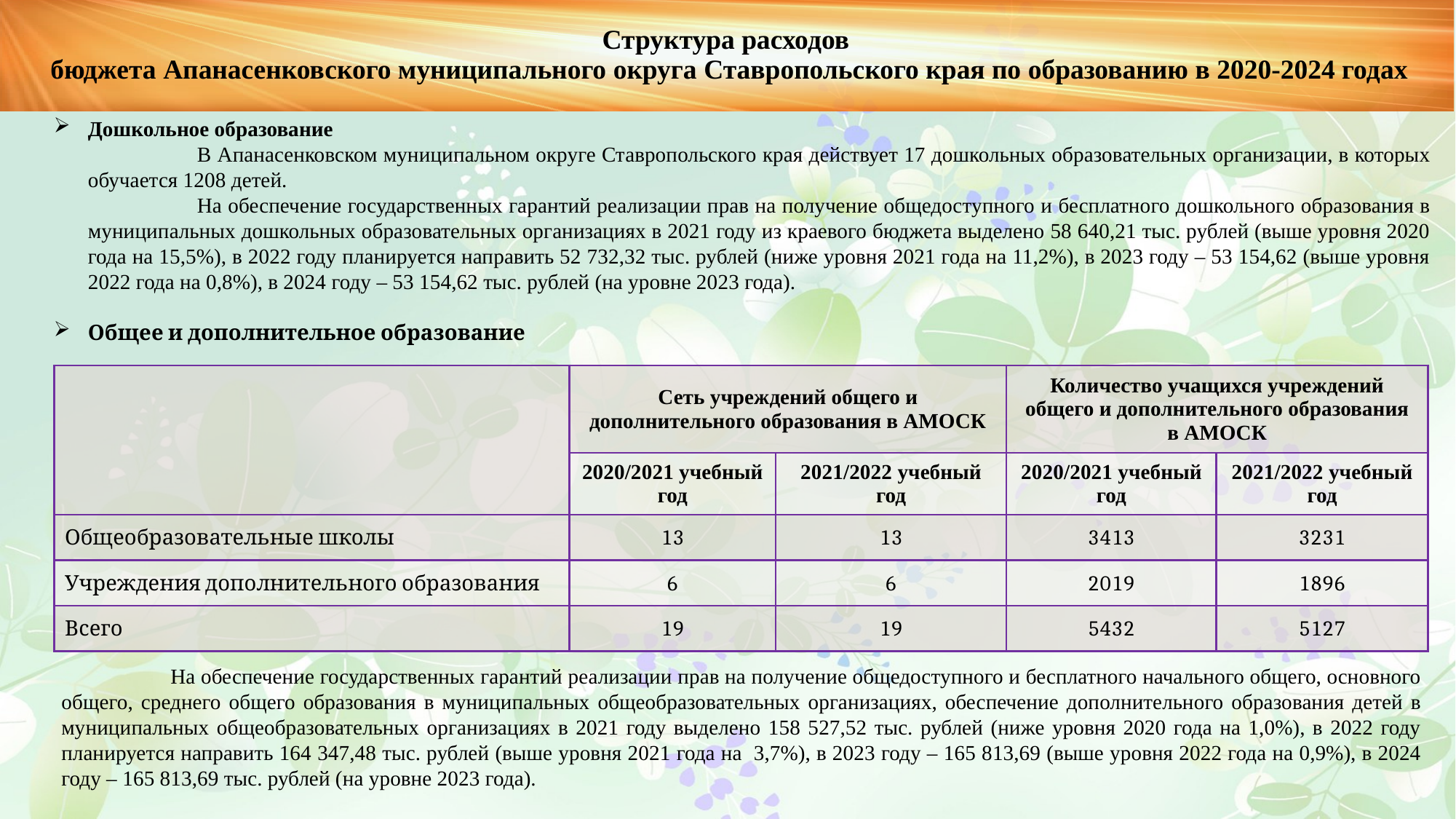

Структура расходов
 бюджета Апанасенковского муниципального округа Ставропольского края по образованию в 2020-2024 годах
Дошкольное образование
		В Апанасенковском муниципальном округе Ставропольского края действует 17 дошкольных образовательных организации, в которых обучается 1208 детей.
		На обеспечение государственных гарантий реализации прав на получение общедоступного и бесплатного дошкольного образования в муниципальных дошкольных образовательных организациях в 2021 году из краевого бюджета выделено 58 640,21 тыс. рублей (выше уровня 2020 года на 15,5%), в 2022 году планируется направить 52 732,32 тыс. рублей (ниже уровня 2021 года на 11,2%), в 2023 году – 53 154,62 (выше уровня 2022 года на 0,8%), в 2024 году – 53 154,62 тыс. рублей (на уровне 2023 года).

Общее и дополнительное образование
|  | Сеть учреждений общего и дополнительного образования в АМОСК |  | Количество учащихся учреждений общего и дополнительного образования в АМОСК |  |
| --- | --- | --- | --- | --- |
|  | 2020/2021 учебный год | 2021/2022 учебный год | 2020/2021 учебный год | 2021/2022 учебный год |
| Общеобразовательные школы | 13 | 13 | 3413 | 3231 |
| Учреждения дополнительного образования | 6 | 6 | 2019 | 1896 |
| Всего | 19 | 19 | 5432 | 5127 |
	На обеспечение государственных гарантий реализации прав на получение общедоступного и бесплатного начального общего, основного общего, среднего общего образования в муниципальных общеобразовательных организациях, обеспечение дополнительного образования детей в муниципальных общеобразовательных организациях в 2021 году выделено 158 527,52 тыс. рублей (ниже уровня 2020 года на 1,0%), в 2022 году планируется направить 164 347,48 тыс. рублей (выше уровня 2021 года на  3,7%), в 2023 году – 165 813,69 (выше уровня 2022 года на 0,9%), в 2024 году – 165 813,69 тыс. рублей (на уровне 2023 года).